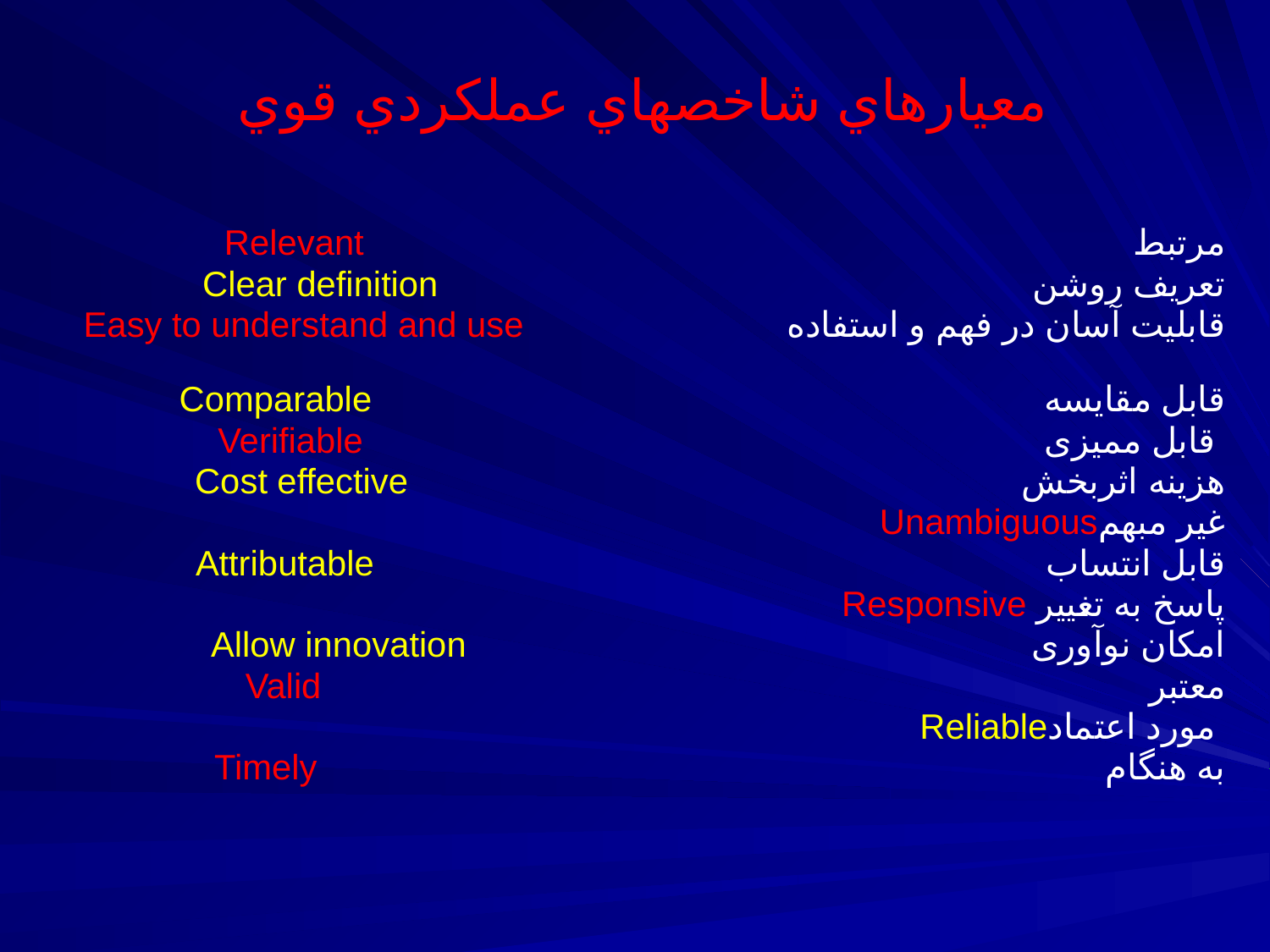

معيارهاي شاخصهاي عملکردي قوي
مرتبط                                                                               Relevant
تعریف روشن                                                             Clear definition
قابلیت آسان در فهم و استفاده                           Easy to understand and use
قابل مقایسه                                                                     Comparable
 قابل ممیزی                                                                      Verifiable
هزینه اثربخش                                                               Cost effective
غیر مبهمUnambiguous
قابل انتساب                                                                     Attributable
پاسخ به تغییر Responsive
امکان نوآوری                                                          Allow innovation
معتبر                                                                                     Valid
 مورد اعتمادReliable
به هنگام                                                                                 Timely